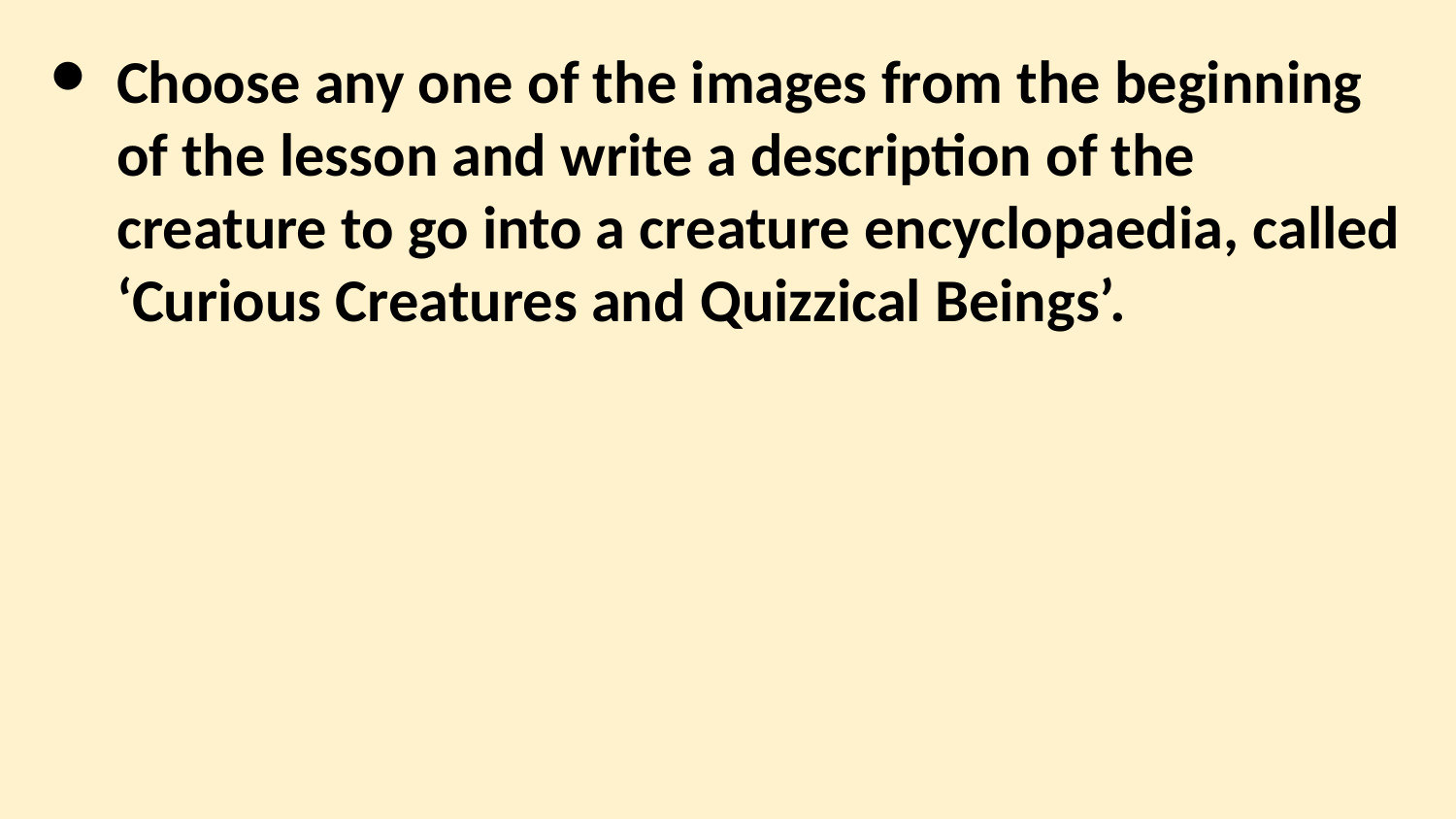

Choose any one of the images from the beginning of the lesson and write a description of the creature to go into a creature encyclopaedia, called
‘Curious Creatures and Quizzical Beings’.